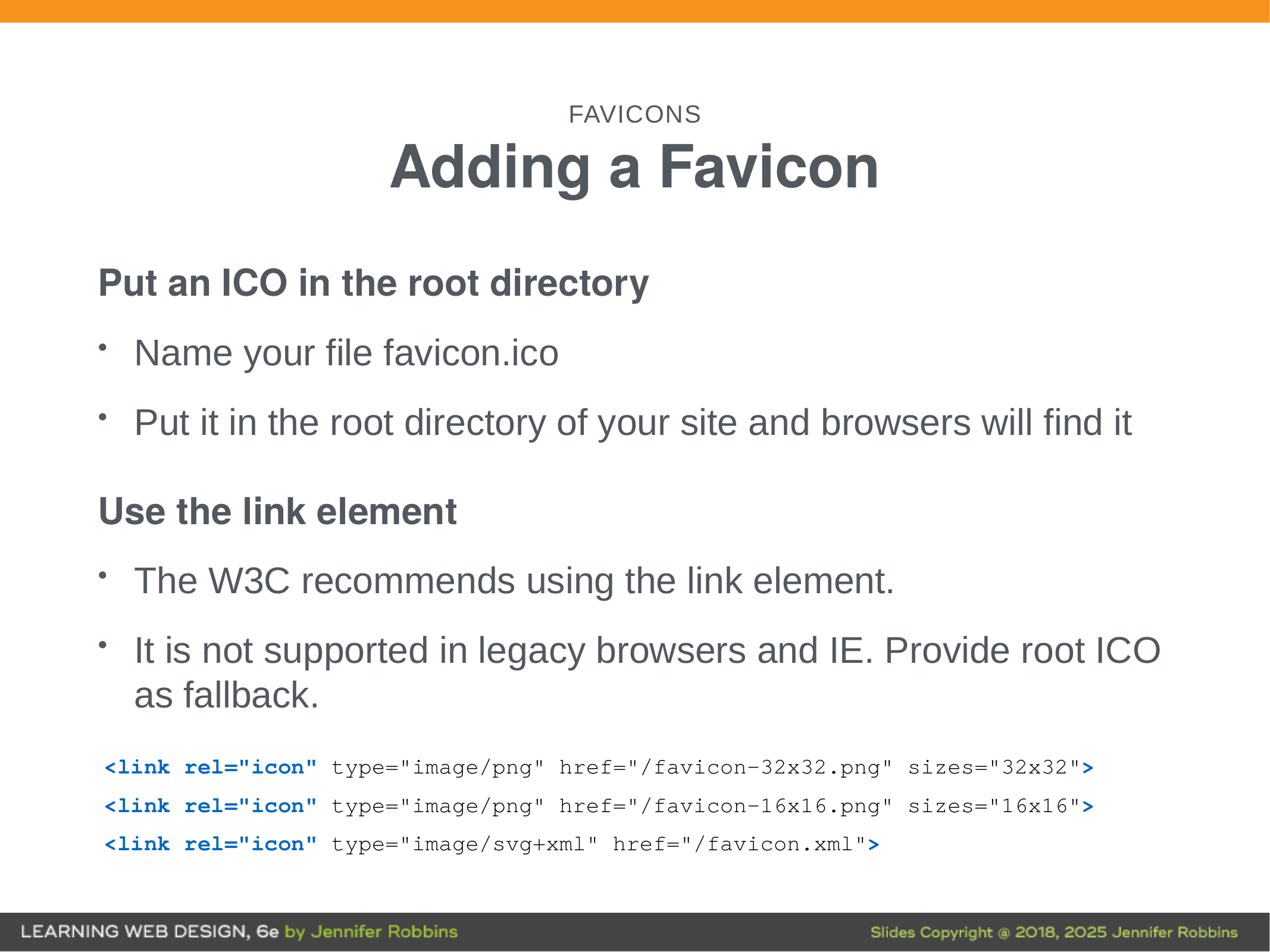

# FAVICONS
Adding a Favicon
Put an ICO in the root directory
Name your file favicon.ico
Put it in the root directory of your site and browsers will find it
Use the link element
The W3C recommends using the link element.
It is not supported in legacy browsers and IE. Provide root ICO as fallback.
<link rel="icon" type="image/png" href="/favicon-32x32.png" sizes="32x32">
<link rel="icon" type="image/png" href="/favicon-16x16.png" sizes="16x16">
<link rel="icon" type="image/svg+xml" href="/favicon.xml">